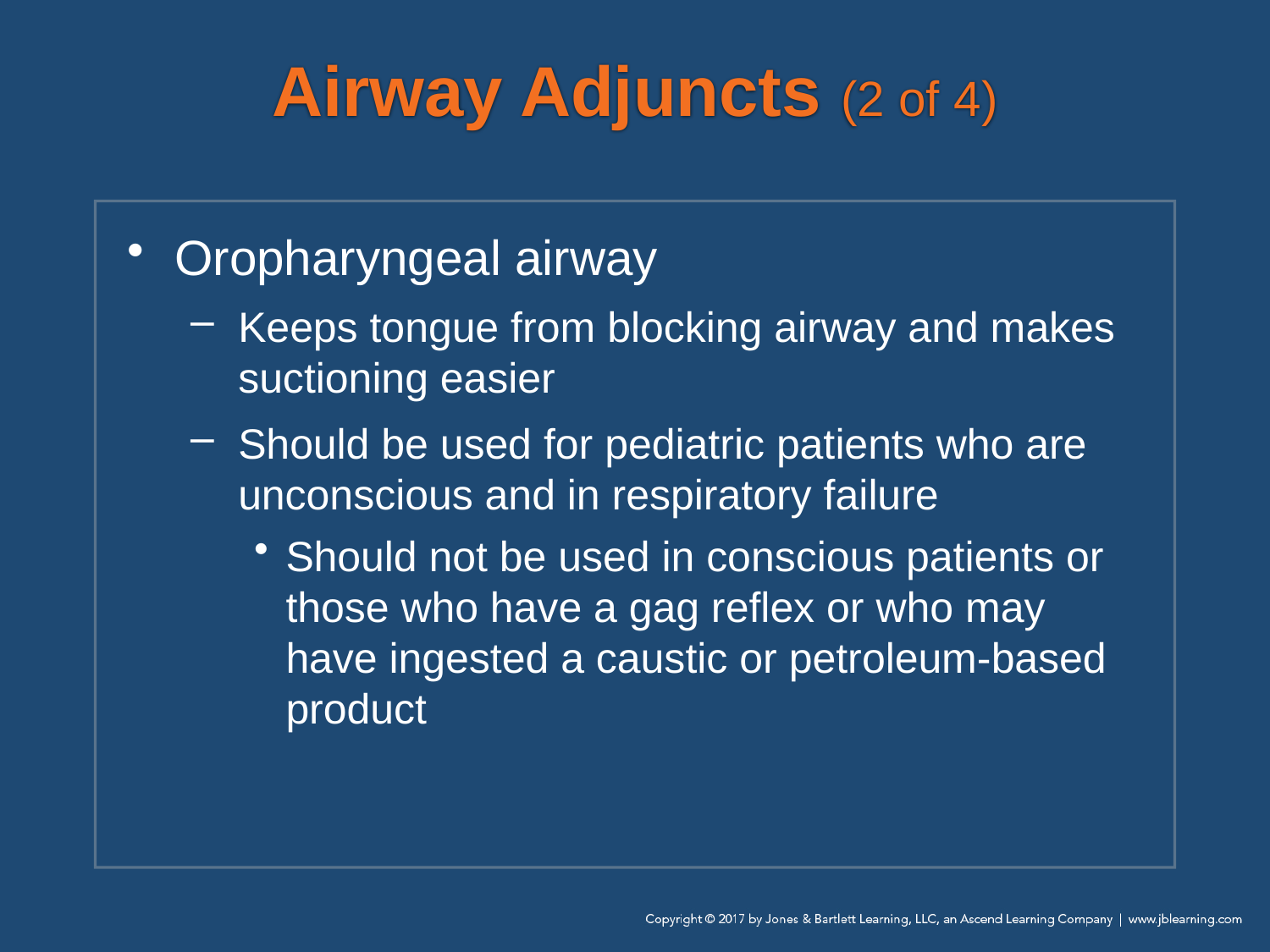

# Airway Adjuncts (2 of 4)
Oropharyngeal airway
Keeps tongue from blocking airway and makes suctioning easier
Should be used for pediatric patients who are unconscious and in respiratory failure
Should not be used in conscious patients or those who have a gag reflex or who may have ingested a caustic or petroleum-based product